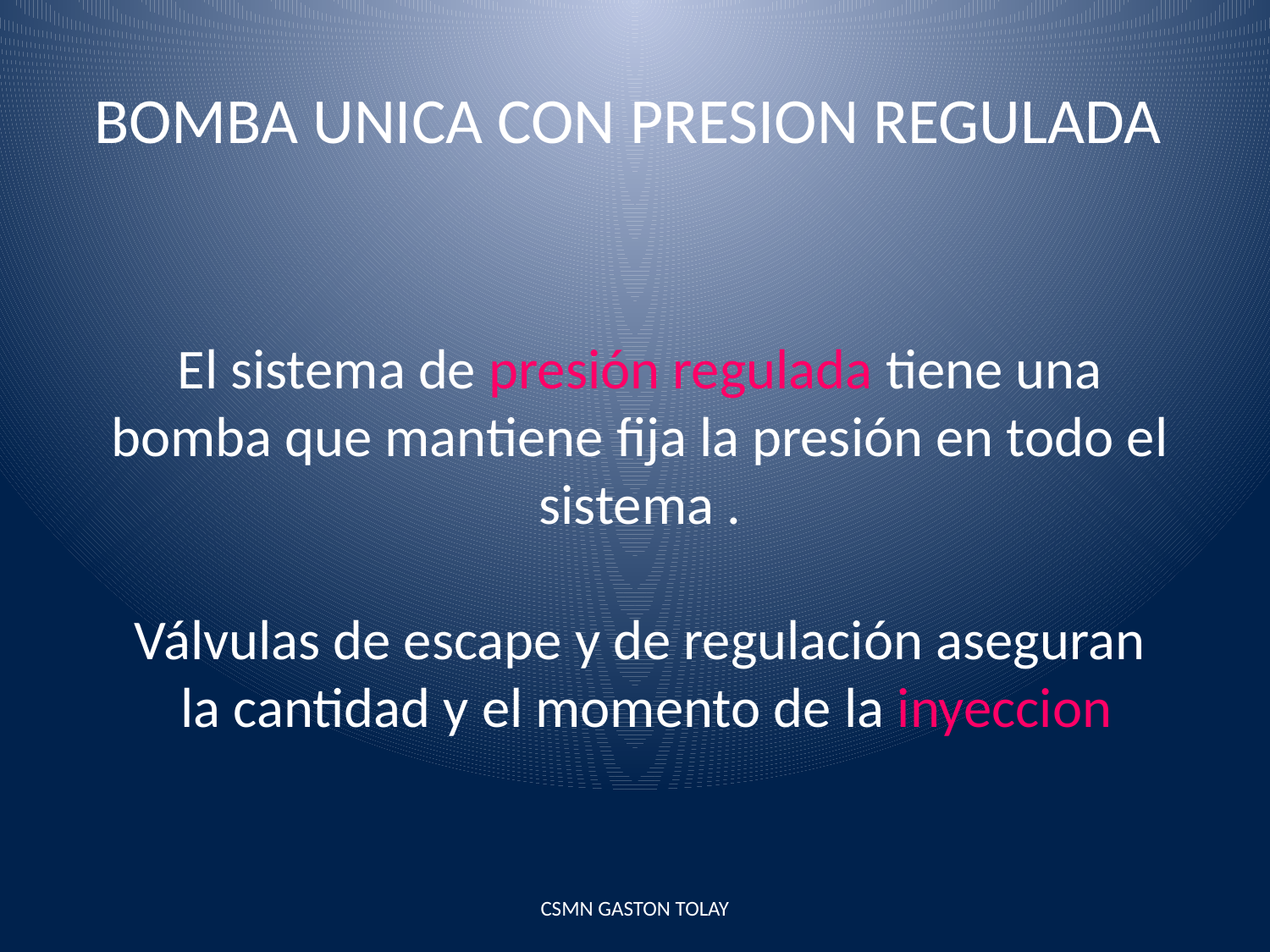

# BOMBA UNICA CON PRESION REGULADA
El sistema de presión regulada tiene una bomba que mantiene fija la presión en todo el sistema .

Válvulas de escape y de regulación aseguran
 la cantidad y el momento de la inyeccion
CSMN GASTON TOLAY